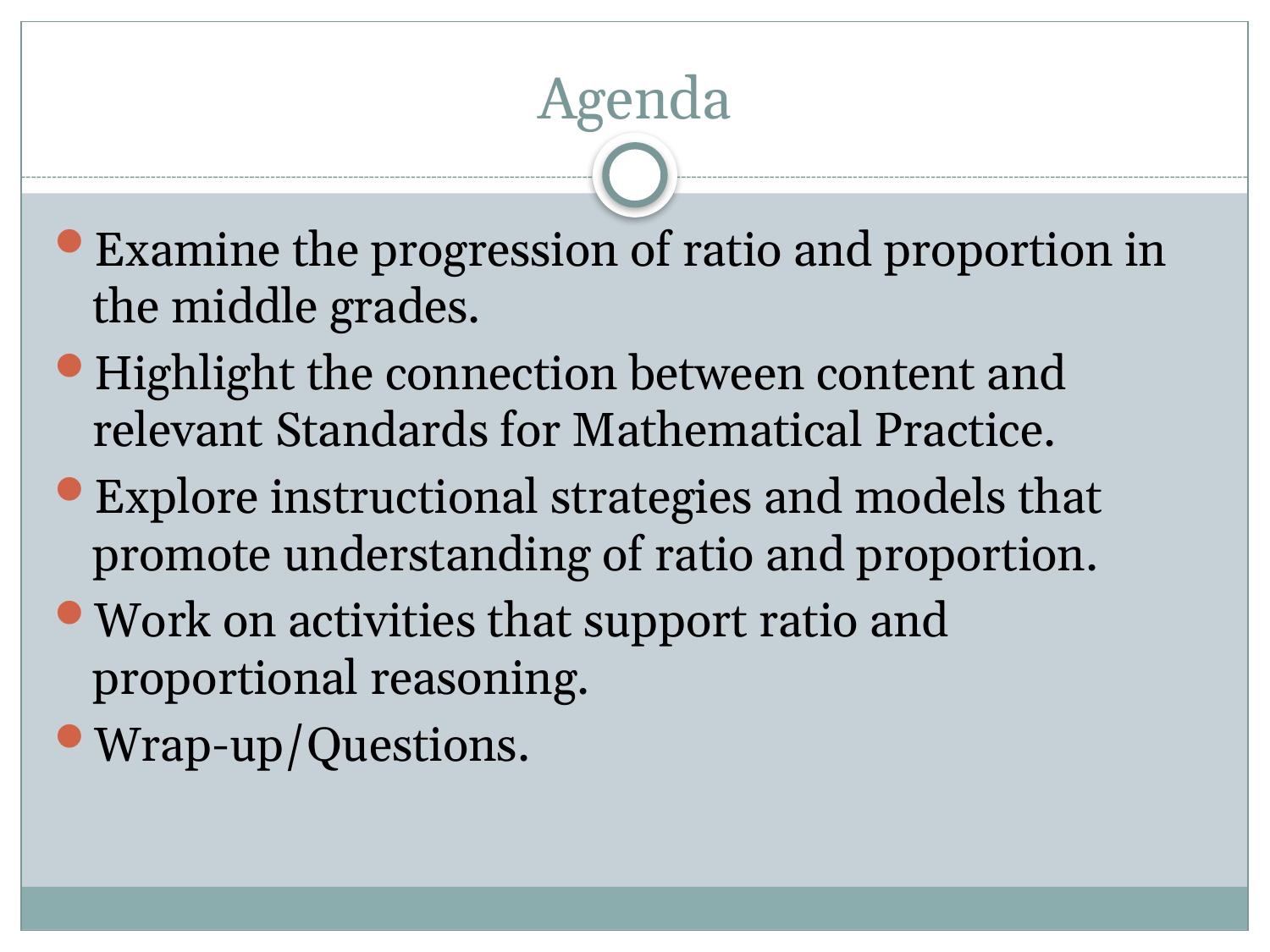

# Agenda
Examine the progression of ratio and proportion in the middle grades.
Highlight the connection between content and relevant Standards for Mathematical Practice.
Explore instructional strategies and models that promote understanding of ratio and proportion.
Work on activities that support ratio and proportional reasoning.
Wrap-up/Questions.